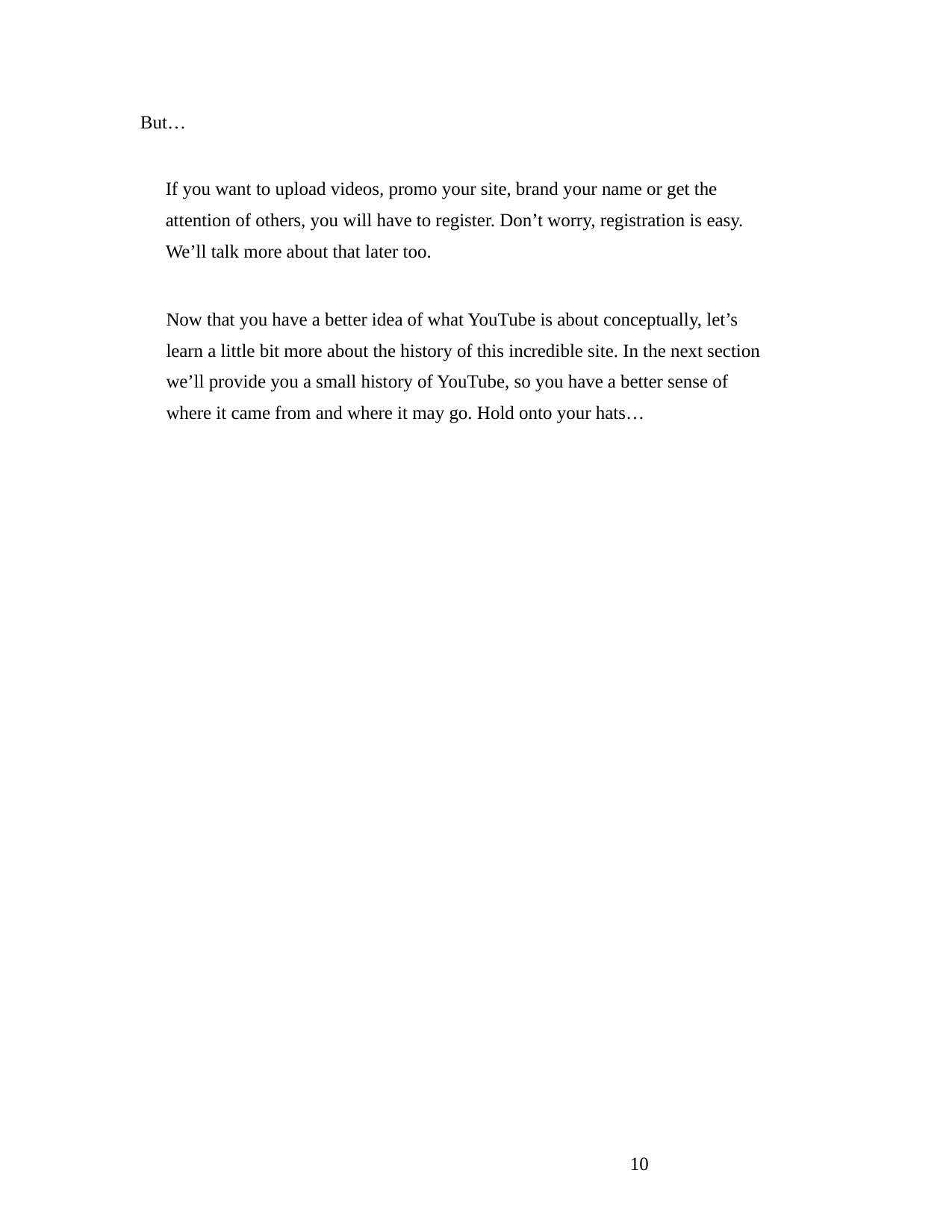

But…
If you want to upload videos, promo your site, brand your name or get the
attention of others, you will have to register. Don’t worry, registration is easy.
We’ll talk more about that later too.
Now that you have a better idea of what YouTube is about conceptually, let’s
learn a little bit more about the history of this incredible site. In the next section
we’ll provide you a small history of YouTube, so you have a better sense of
where it came from and where it may go. Hold onto your hats…
10